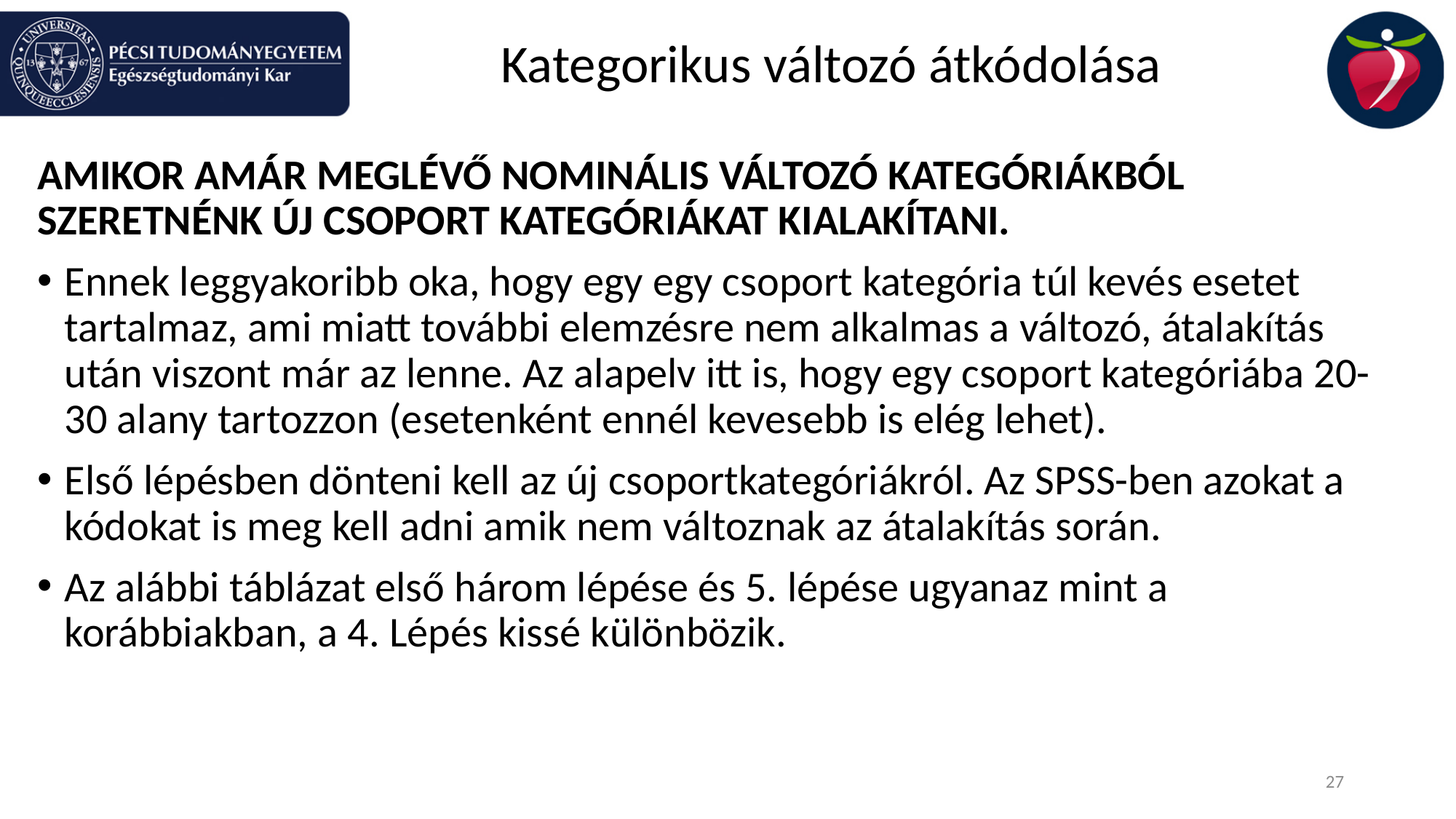

# Kategorikus változó átkódolása
AMIKOR AMÁR MEGLÉVŐ NOMINÁLIS VÁLTOZÓ KATEGÓRIÁKBÓL SZERETNÉNK ÚJ CSOPORT KATEGÓRIÁKAT KIALAKÍTANI.
Ennek leggyakoribb oka, hogy egy egy csoport kategória túl kevés esetet tartalmaz, ami miatt további elemzésre nem alkalmas a változó, átalakítás után viszont már az lenne. Az alapelv itt is, hogy egy csoport kategóriába 20-30 alany tartozzon (esetenként ennél kevesebb is elég lehet).
Első lépésben dönteni kell az új csoportkategóriákról. Az SPSS-ben azokat a kódokat is meg kell adni amik nem változnak az átalakítás során.
Az alábbi táblázat első három lépése és 5. lépése ugyanaz mint a korábbiakban, a 4. Lépés kissé különbözik.

27